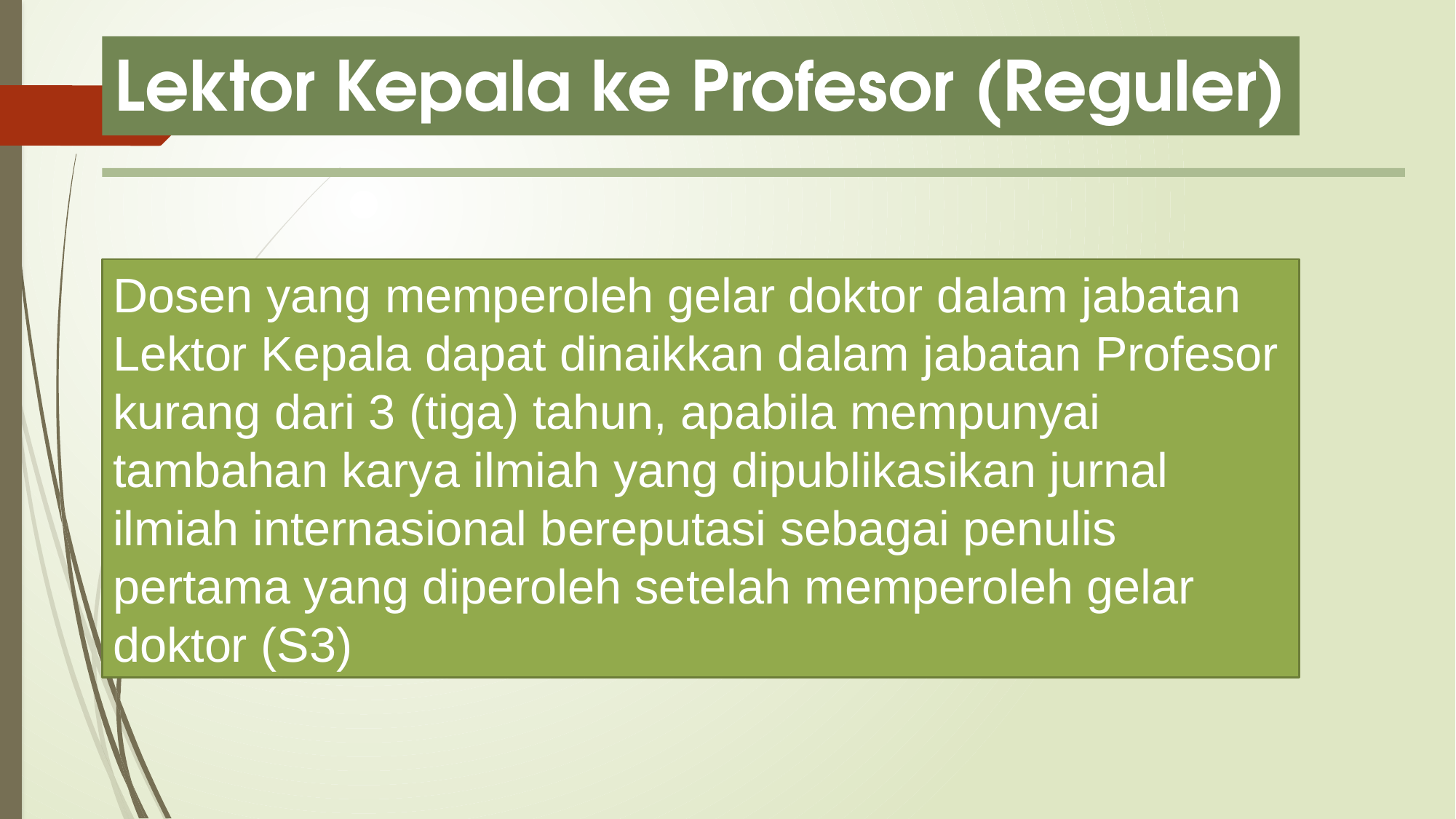

# Lektor Kepala ke Profesor (Reguler)

Dosen yang memperoleh gelar doktor dalam jabatan Lektor Kepala dapat dinaikkan dalam jabatan Profesor kurang dari 3 (tiga) tahun, apabila mempunyai tambahan karya ilmiah yang dipublikasikan jurnal ilmiah internasional bereputasi sebagai penulis pertama yang diperoleh setelah memperoleh gelar doktor (S3)